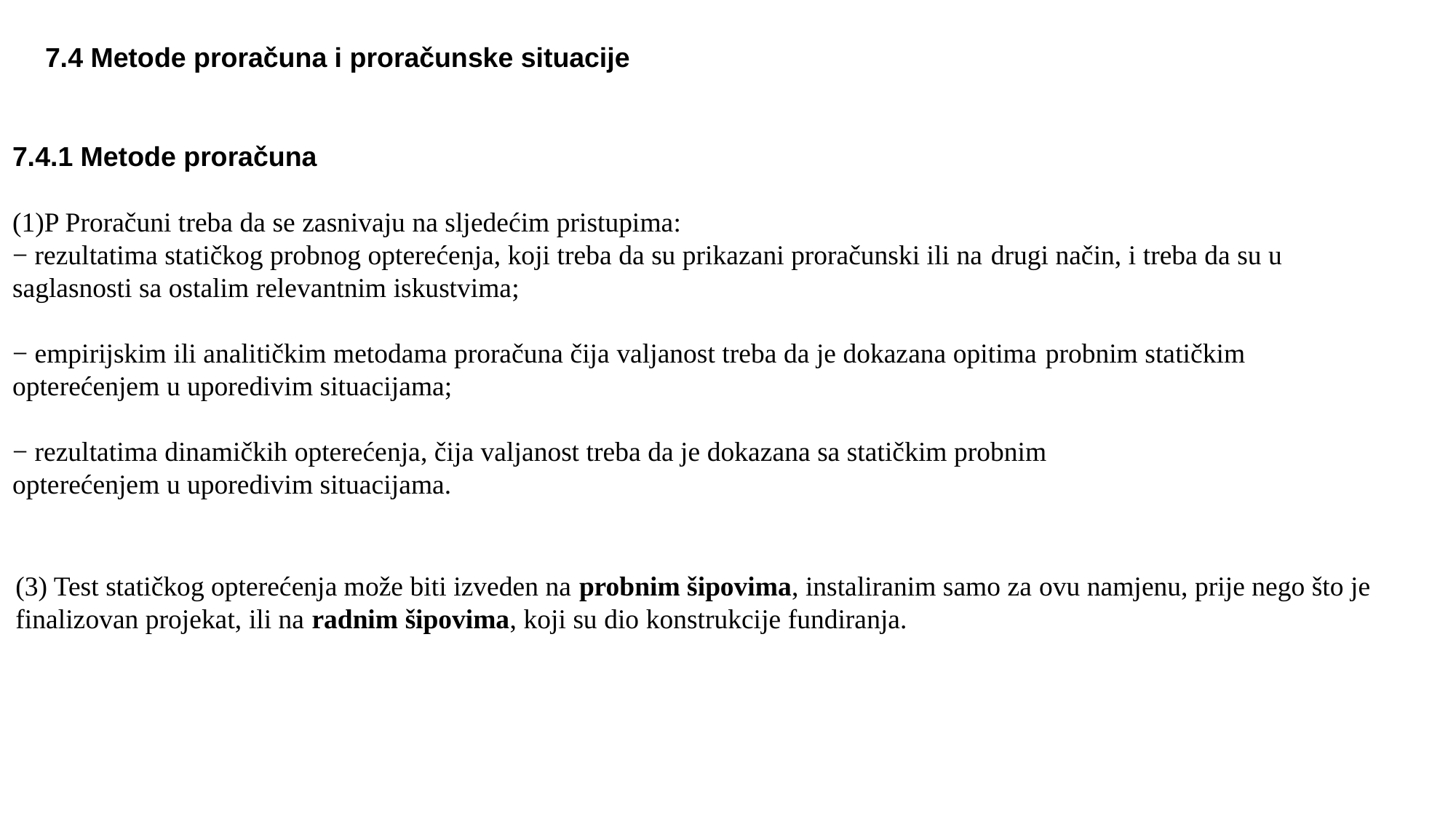

7.4 Metode proračuna i proračunske situacije
7.4.1 Metode proračuna

(1)P Proračuni treba da se zasnivaju na sljedećim pristupima:
− rezultatima statičkog probnog opterećenja, koji treba da su prikazani proračunski ili na drugi način, i treba da su u saglasnosti sa ostalim relevantnim iskustvima;

− empirijskim ili analitičkim metodama proračuna čija valjanost treba da je dokazana opitima probnim statičkim opterećenjem u uporedivim situacijama;

− rezultatima dinamičkih opterećenja, čija valjanost treba da je dokazana sa statičkim probnim
opterećenjem u uporedivim situacijama.
(3) Test statičkog opterećenja može biti izveden na probnim šipovima, instaliranim samo za ovu namjenu, prije nego što je finalizovan projekat, ili na radnim šipovima, koji su dio konstrukcije fundiranja.